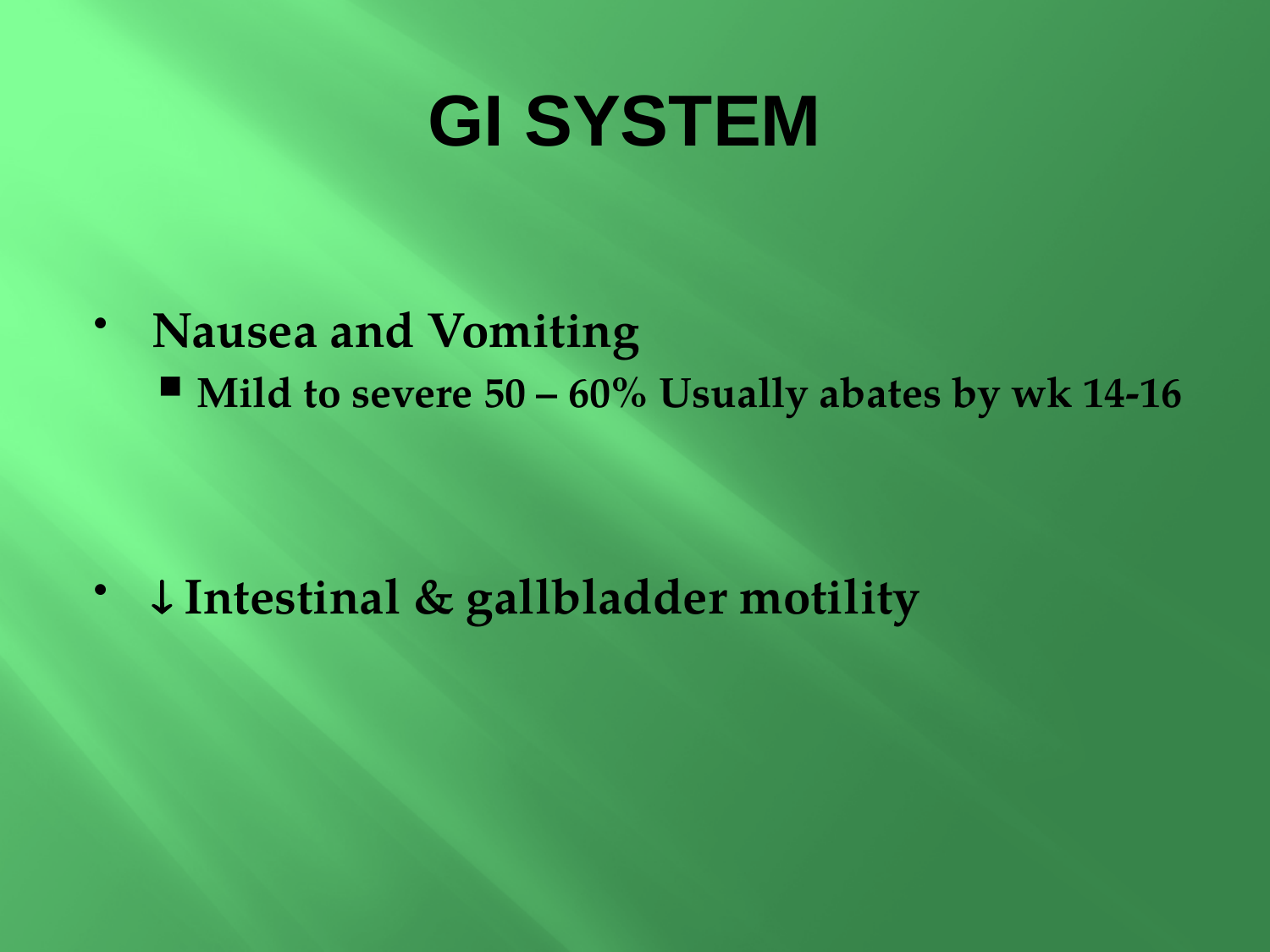

# GI SYSTEM

Nausea and Vomiting
Mild to severe 50 – 60% Usually abates by wk 14-16

↓ Intestinal & gallbladder motility